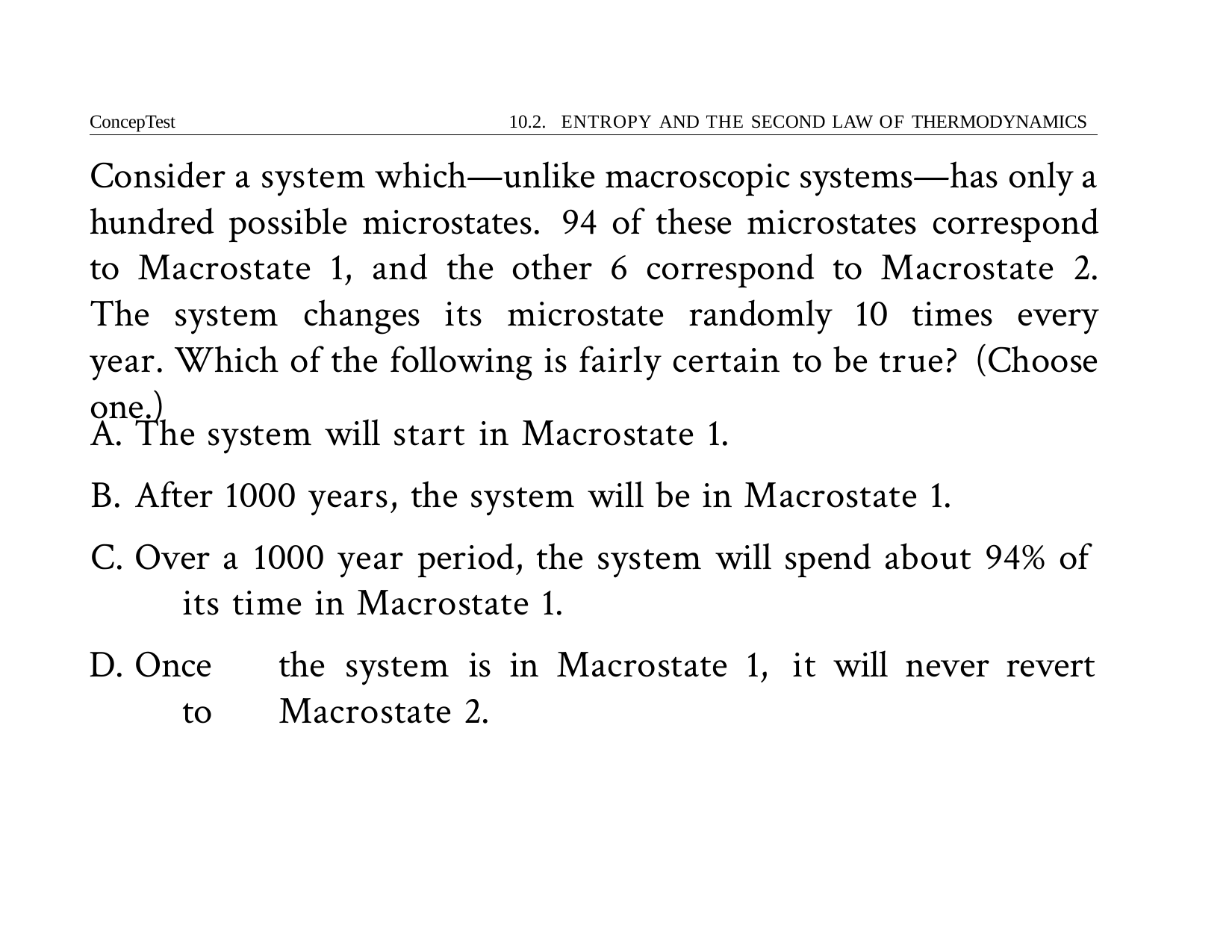

ConcepTest	10.2.  ENTROPY AND THE SECOND LAW OF THERMODYNAMICS

# Consider a system which—unlike macroscopic systems—has only a hundred possible microstates.  94 of these microstates correspond to Macrostate 1,  and the other 6 correspond to Macrostate 2. The system changes its microstate randomly 10 times every year. Which of the following is fairly certain to be true? (Choose one.)
The system will start in Macrostate 1.
After 1000 years, the system will be in Macrostate 1.
Over a 1000 year period, the system will spend about 94% of 	its time in Macrostate 1.
Once	the	system	is	in	Macrostate	1,	it	will	never	revert	to 	Macrostate 2.